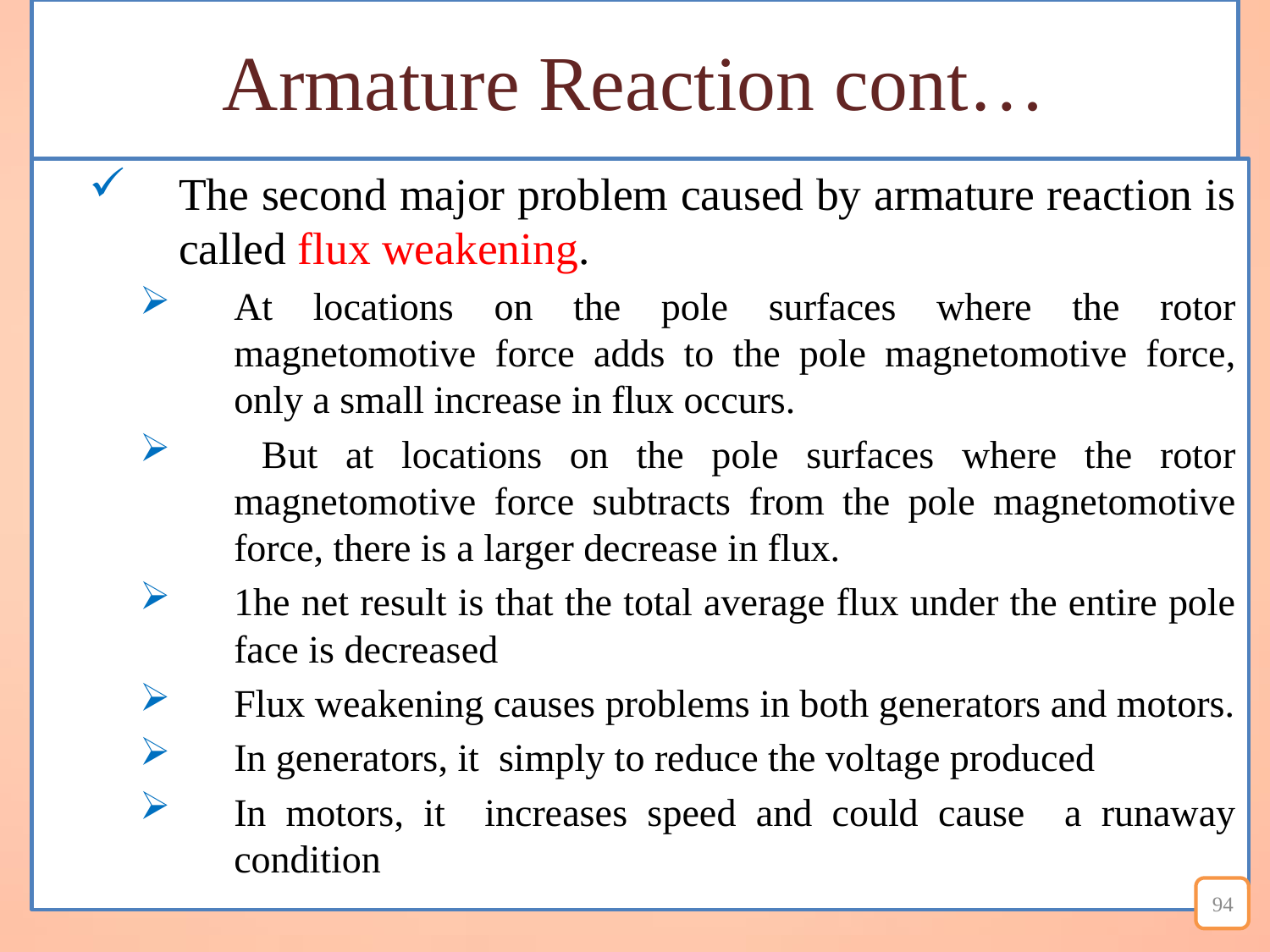

# Armature Reaction cont…
The second major problem caused by armature reaction is called flux weakening.
At locations on the pole surfaces where the rotor magnetomotive force adds to the pole magnetomotive force, only a small increase in flux occurs.
 But at locations on the pole surfaces where the rotor magnetomotive force subtracts from the pole magnetomotive force, there is a larger decrease in flux.
1he net result is that the total average flux under the entire pole face is decreased
Flux weakening causes problems in both generators and motors.
In generators, it  simply to reduce the voltage produced
In motors, it  increases speed and could cause  a runaway condition

94